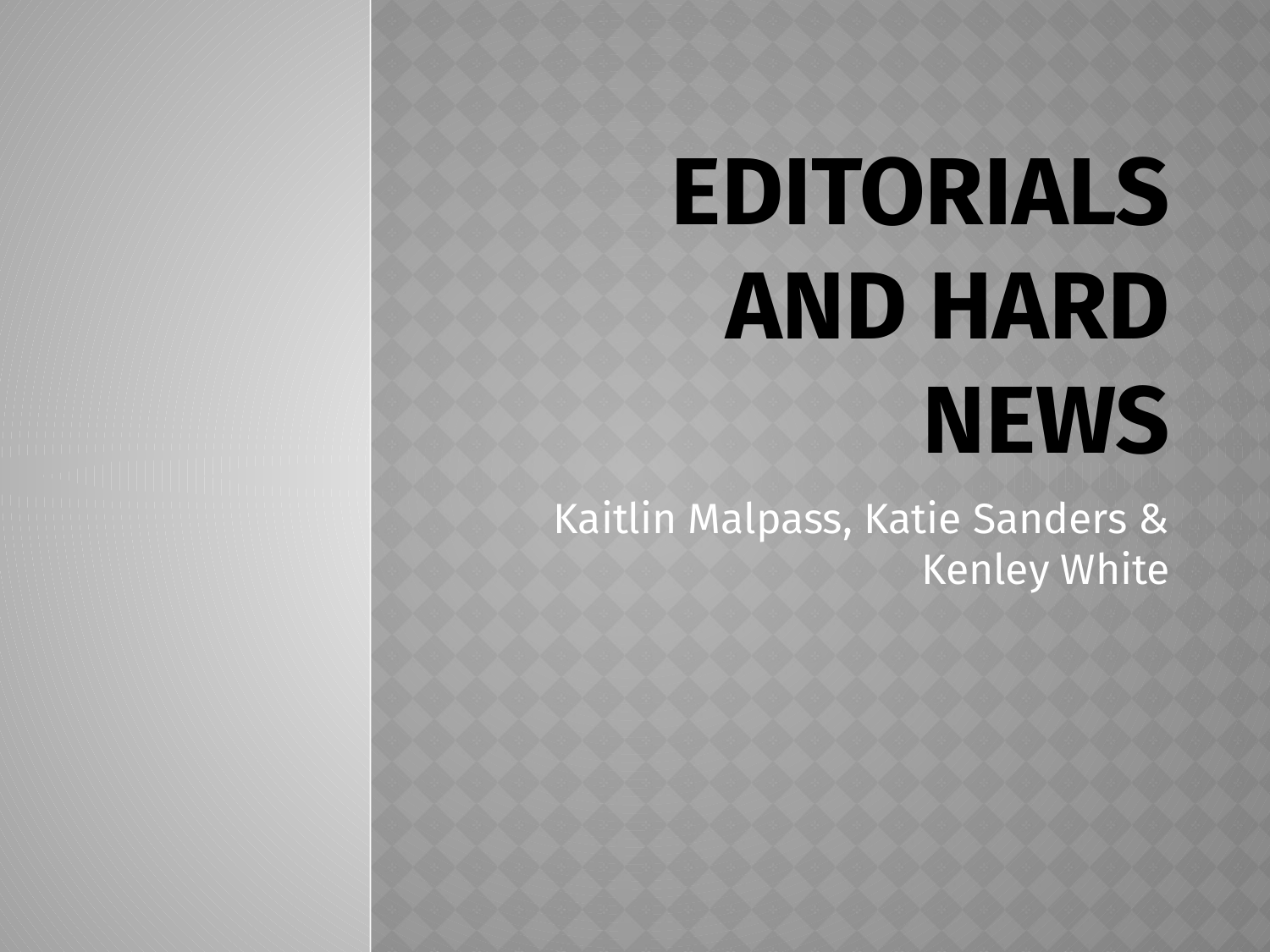

# Editorials and Hard News
Kaitlin Malpass, Katie Sanders & Kenley White